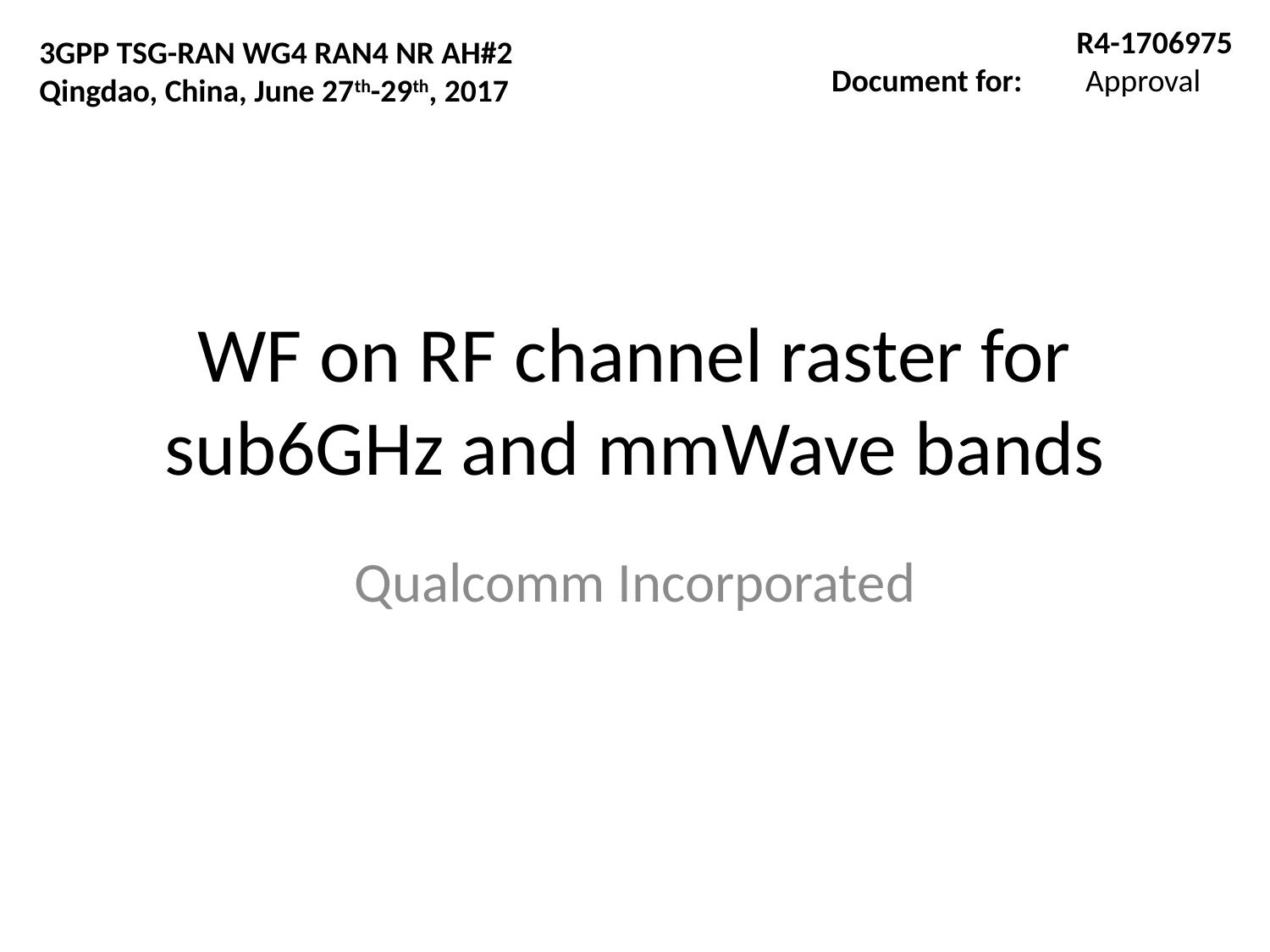

R4-1706975
Document for:	Approval
3GPP TSG-RAN WG4 RAN4 NR AH#2
Qingdao, China, June 27th-29th, 2017
# WF on RF channel raster for sub6GHz and mmWave bands
Qualcomm Incorporated